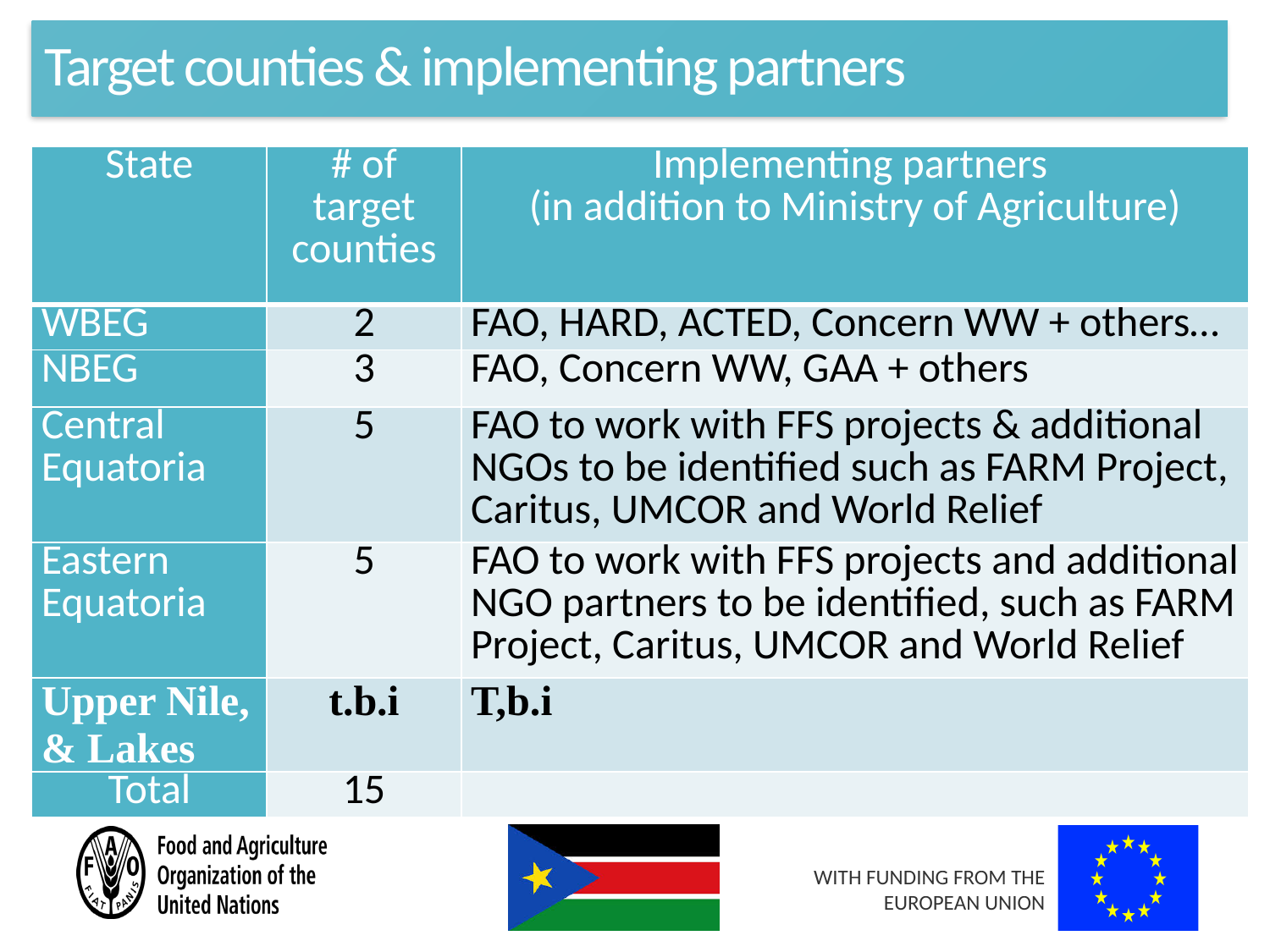

# Target counties & implementing partners
| State | # of target counties | Implementing partners (in addition to Ministry of Agriculture) |
| --- | --- | --- |
| WBEG | 2 | FAO, HARD, ACTED, Concern WW + others… |
| NBEG | 3 | FAO, Concern WW, GAA + others |
| Central Equatoria | 5 | FAO to work with FFS projects & additional NGOs to be identified such as FARM Project, Caritus, UMCOR and World Relief |
| Eastern Equatoria | 5 | FAO to work with FFS projects and additional NGO partners to be identified, such as FARM Project, Caritus, UMCOR and World Relief |
| Upper Nile, & Lakes | t.b.i | T,b.i |
| Total | 15 |  |